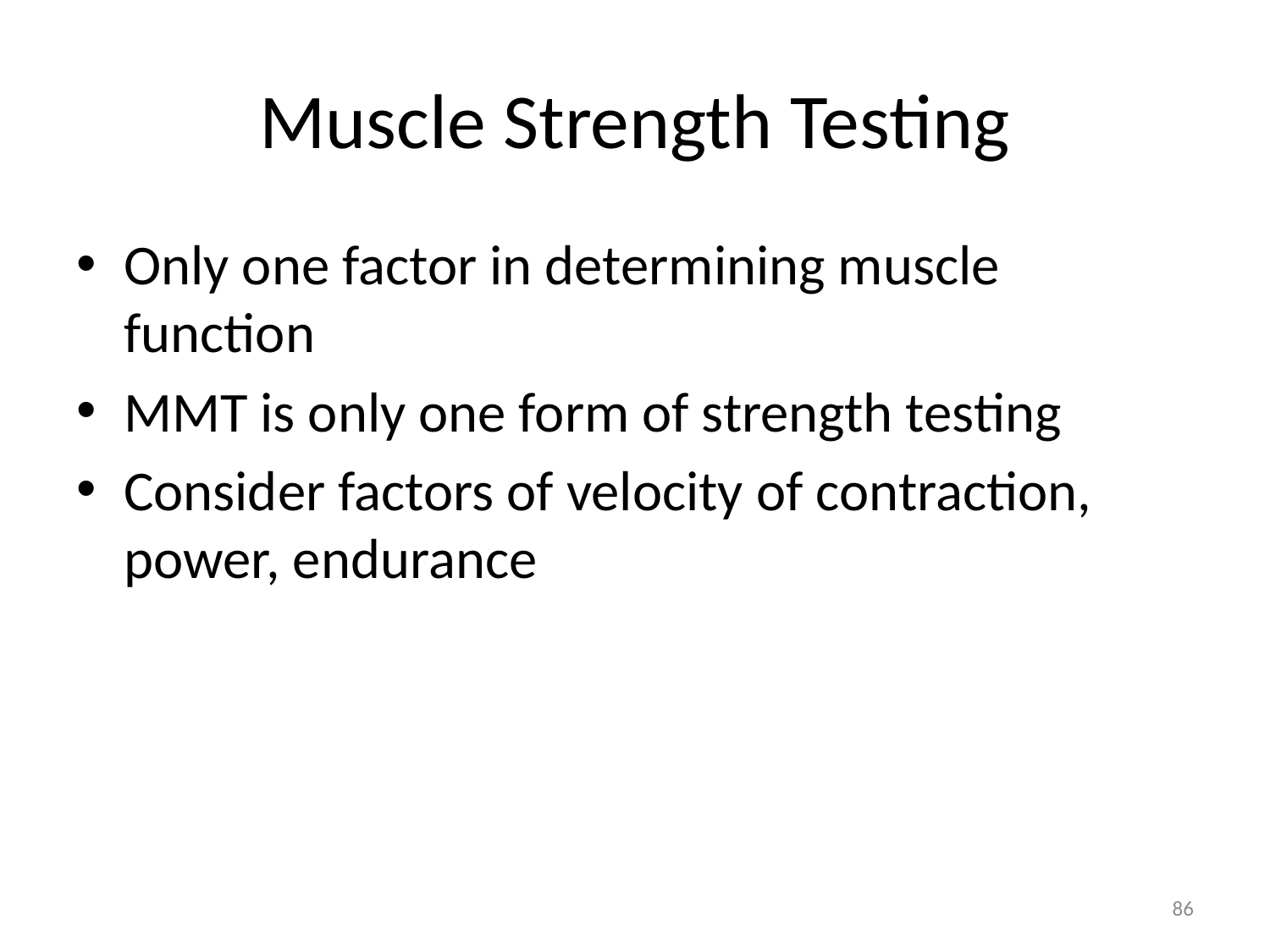

# Muscle Strength Testing
Only one factor in determining muscle function
MMT is only one form of strength testing
Consider factors of velocity of contraction, power, endurance
86